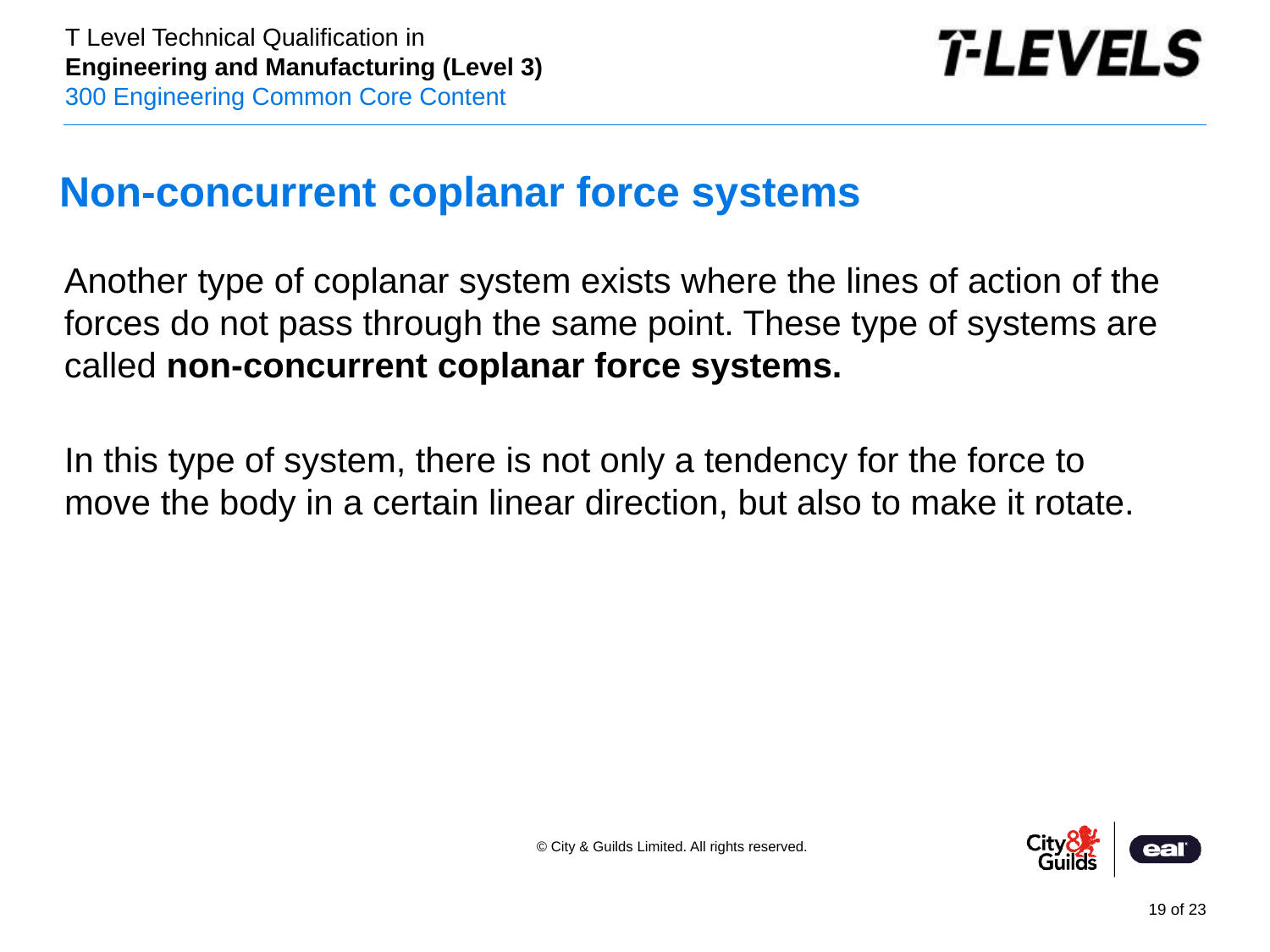

Non-concurrent coplanar force systems
Another type of coplanar system exists where the lines of action of the forces do not pass through the same point. These type of systems are called non-concurrent coplanar force systems.
In this type of system, there is not only a tendency for the force to move the body in a certain linear direction, but also to make it rotate.